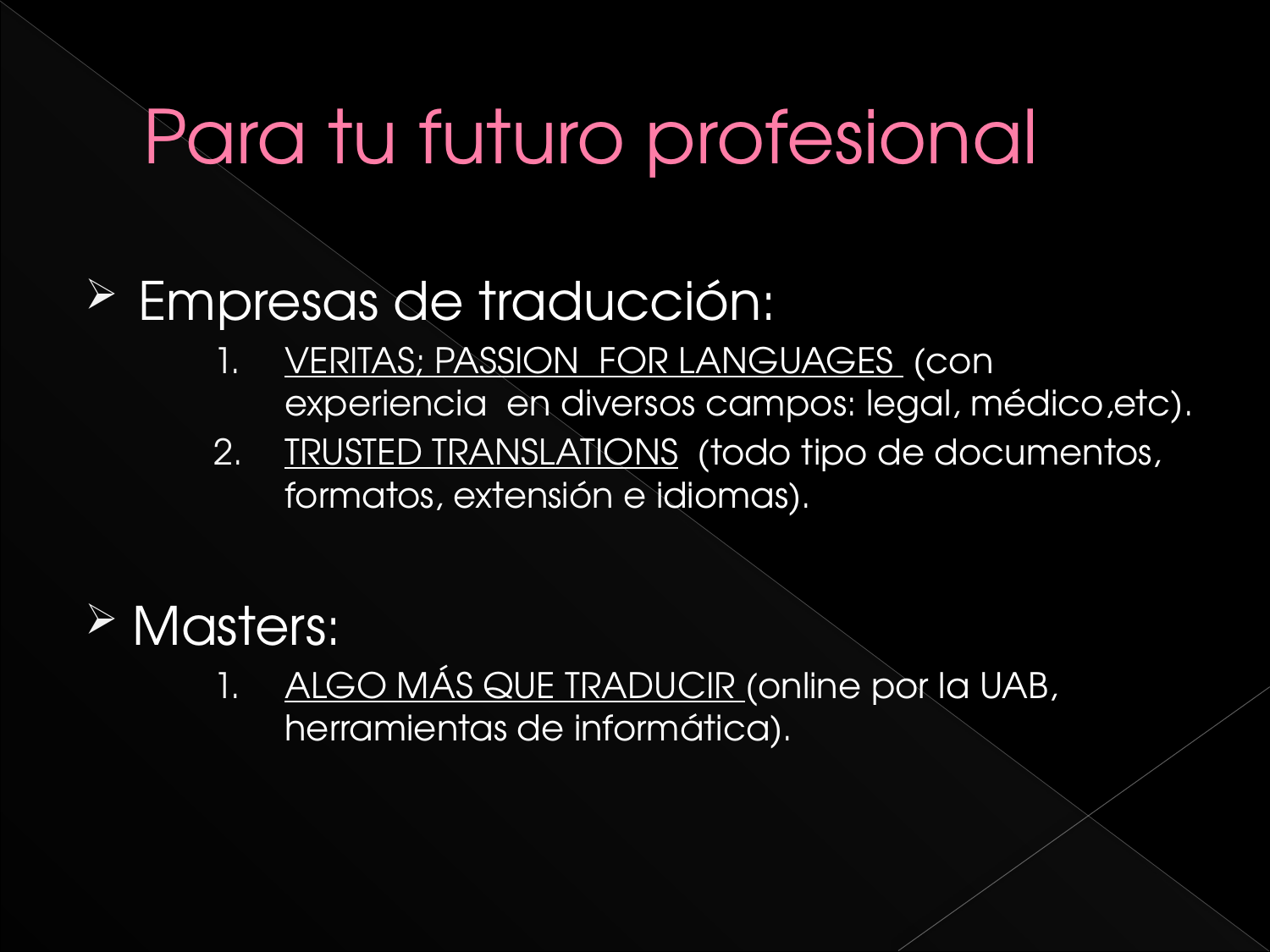

# Para tu futuro profesional
Empresas de traducción:
VERITAS; PASSION  FOR LANGUAGES  (con experiencia  en diversos campos: legal, médico,etc).
TRUSTED TRANSLATIONS  (todo tipo de documentos, formatos, extensión e idiomas).

Masters:
ALGO MÁS QUE TRADUCIR (online por la UAB, herramientas de informática).